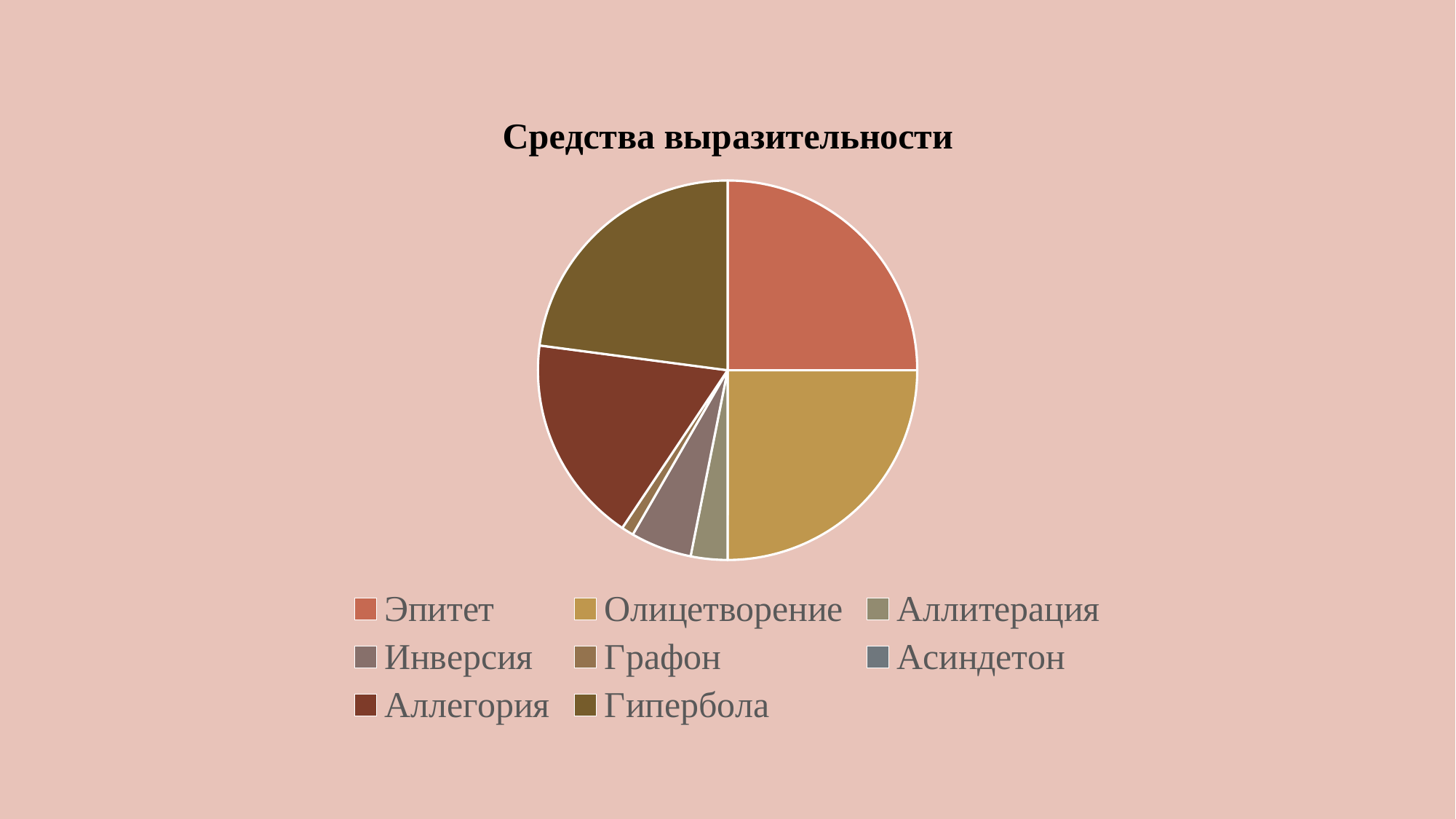

### Chart: Средства выразительности

| Category | Средства выразительности |
|---|---|
| Эпитет | 24.0 |
| Олицетворение | 24.0 |
| Аллитерация | 3.0 |
| Инверсия | 5.0 |
| Графон | 1.0 |
| Асиндетон | 0.0 |
| Аллегория | 17.0 |
| Гипербола | 22.0 |